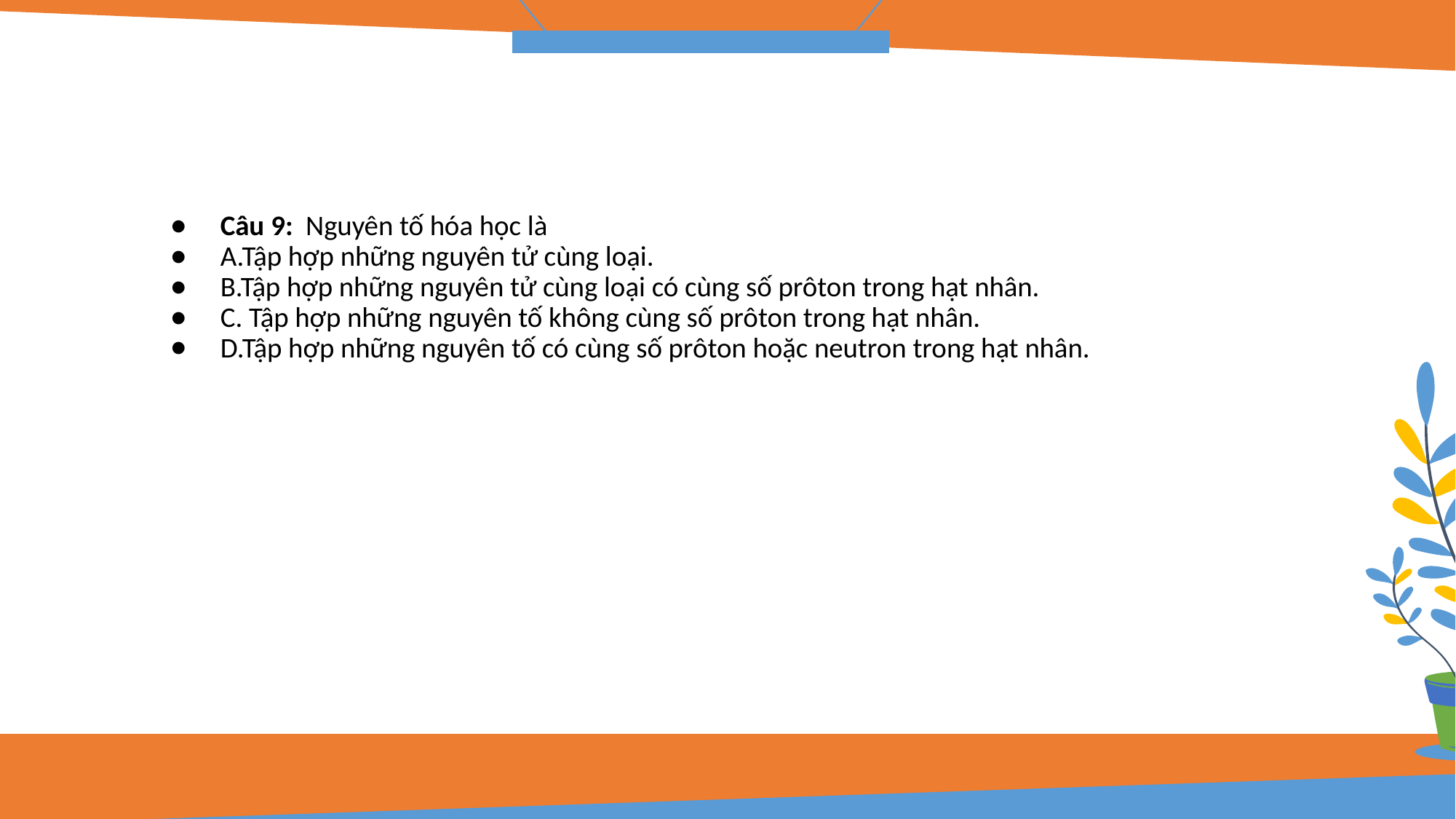

#
Câu 9:  Nguyên tố hóa học là
A.Tập hợp những nguyên tử cùng loại.
B.Tập hợp những nguyên tử cùng loại có cùng số prôton trong hạt nhân.
C. Tập hợp những nguyên tố không cùng số prôton trong hạt nhân.
D.Tập hợp những nguyên tố có cùng số prôton hoặc neutron trong hạt nhân.